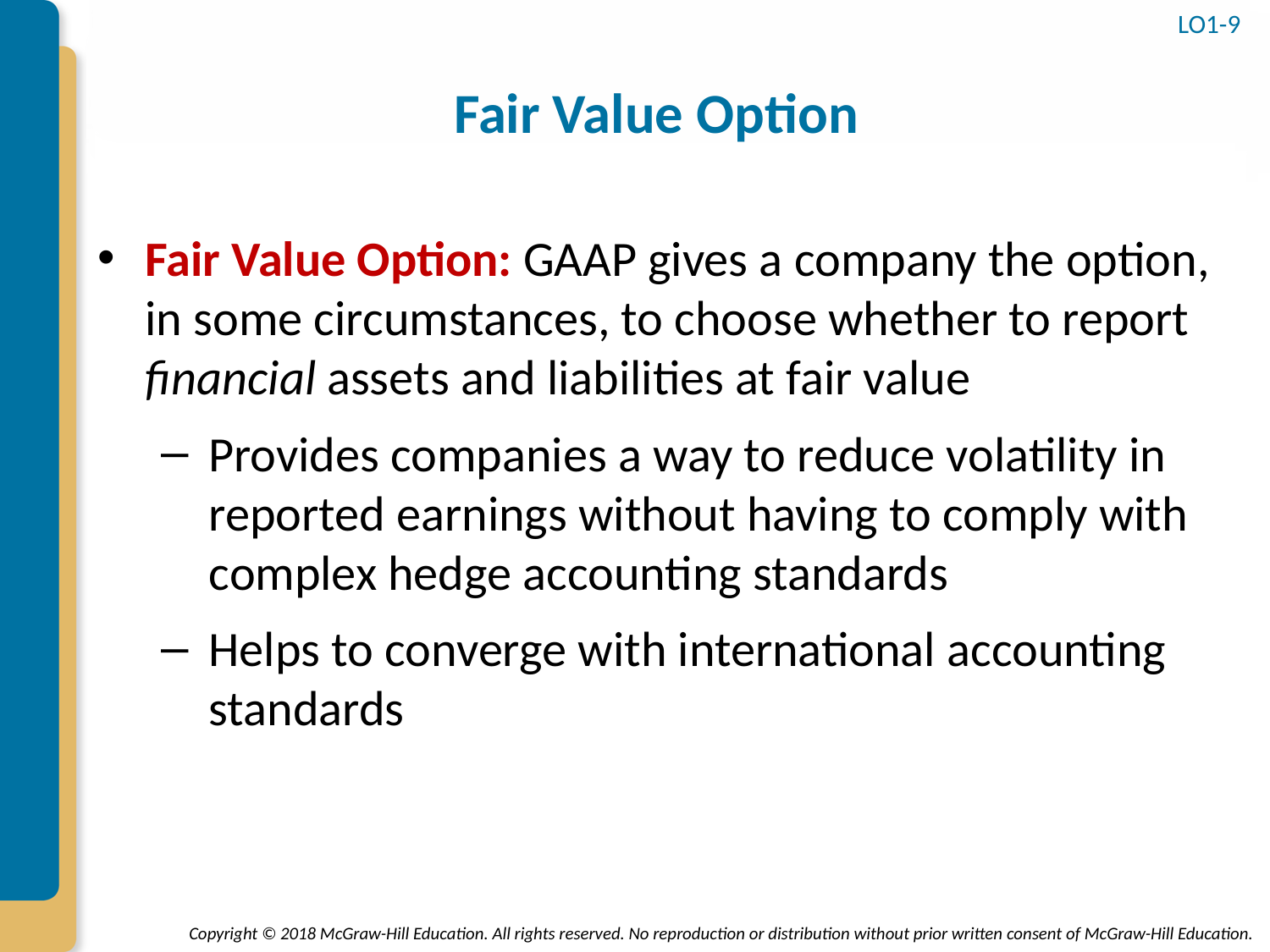

LO1-9
# Fair Value Option
Fair Value Option: GAAP gives a company the option, in some circumstances, to choose whether to report financial assets and liabilities at fair value
Provides companies a way to reduce volatility in reported earnings without having to comply with complex hedge accounting standards
Helps to converge with international accounting standards